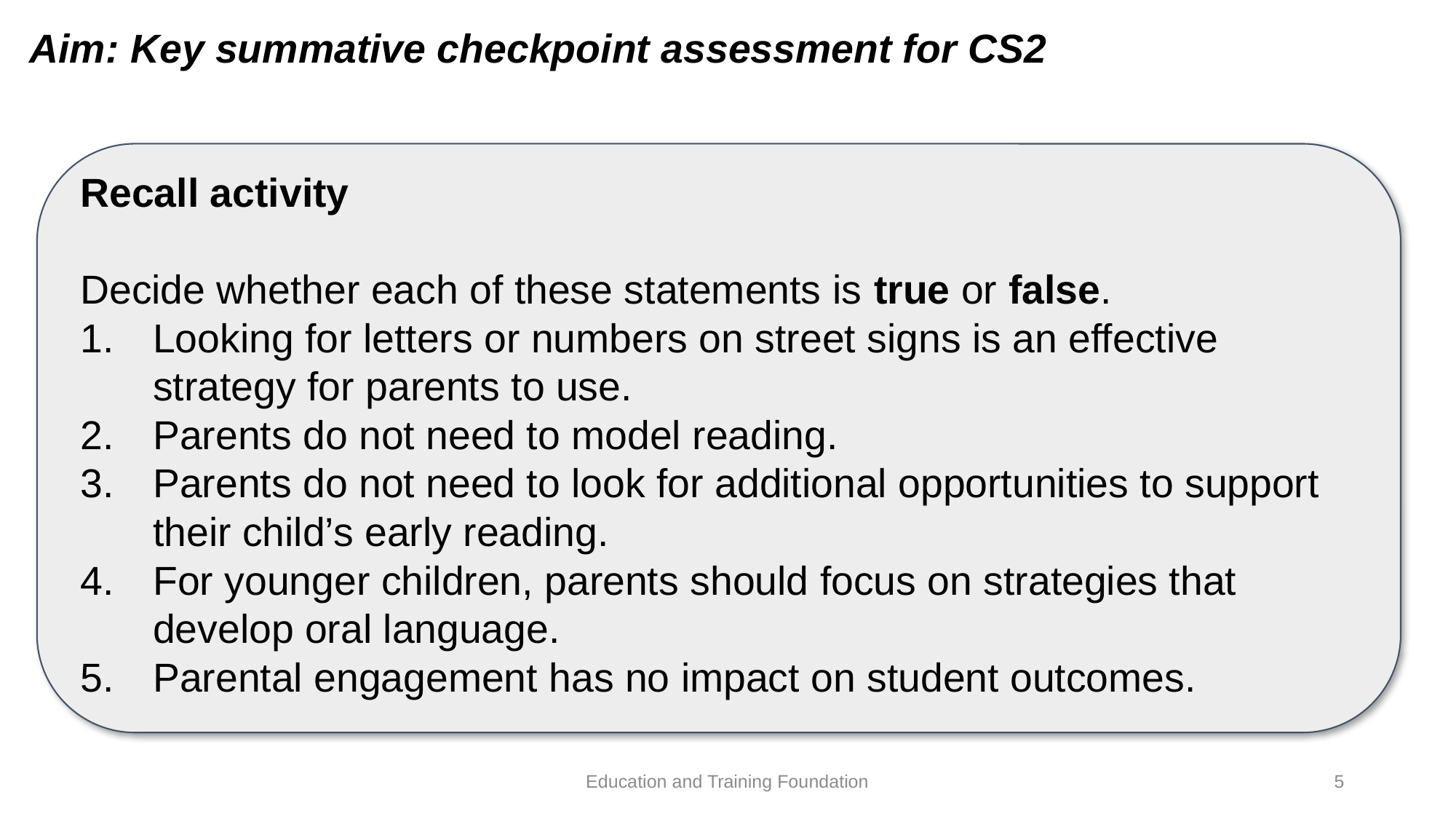

Aim: Key summative checkpoint assessment for CS2

Recall activity

Decide whether each of these statements is true or false.
Looking for letters or numbers on street signs is an effective strategy for parents to use.
Parents do not need to model reading.
Parents do not need to look for additional opportunities to support their child’s early reading.
For younger children, parents should focus on strategies that develop oral language.
Parental engagement has no impact on student outcomes.

#
Education and Training Foundation
5